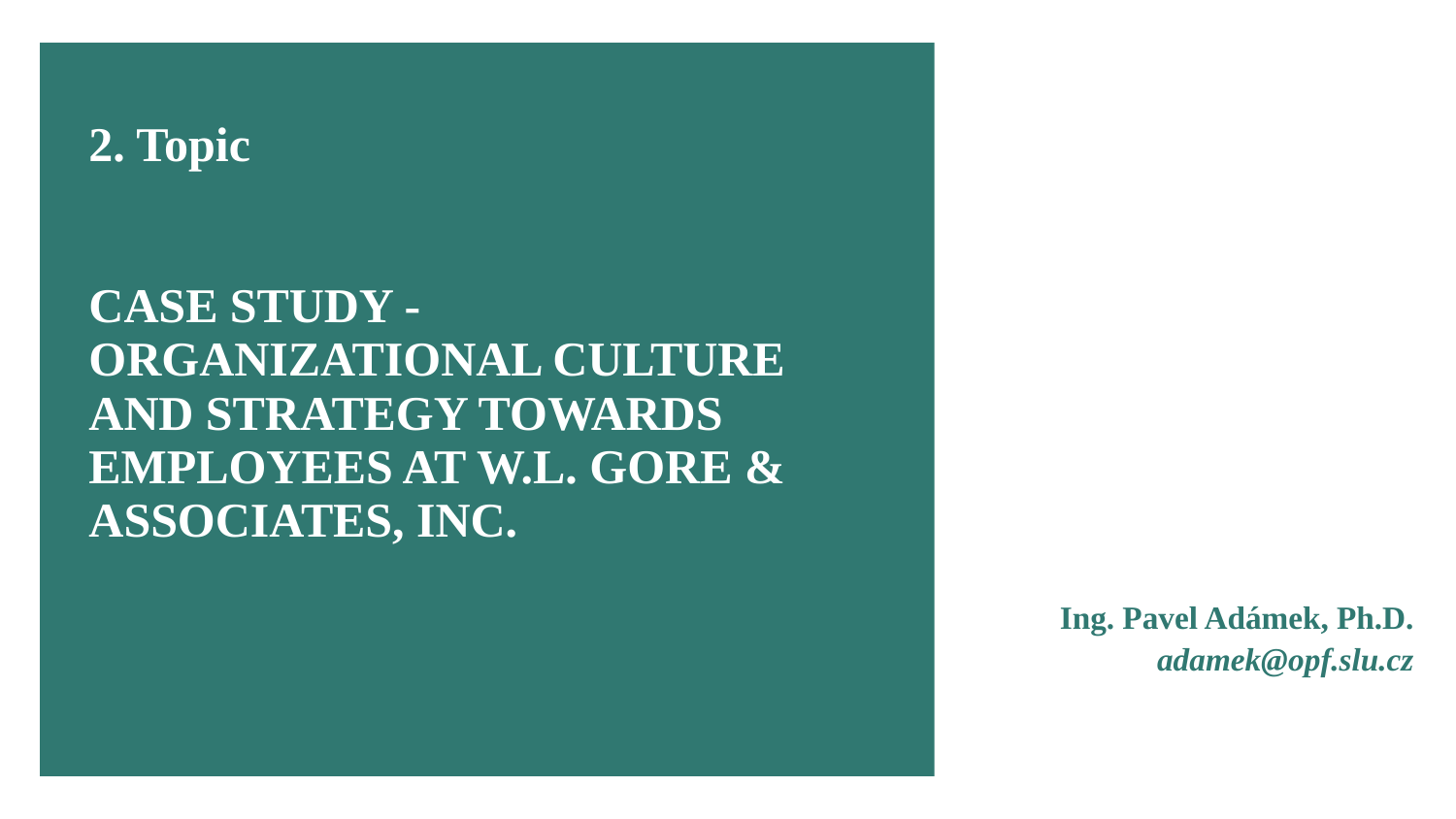

2. Topic
Case Study -  Organizational Culture and Strategy towards Employees at W.L. Gore & Associates, Inc.
Ing. Pavel Adámek, Ph.D.
adamek@opf.slu.cz